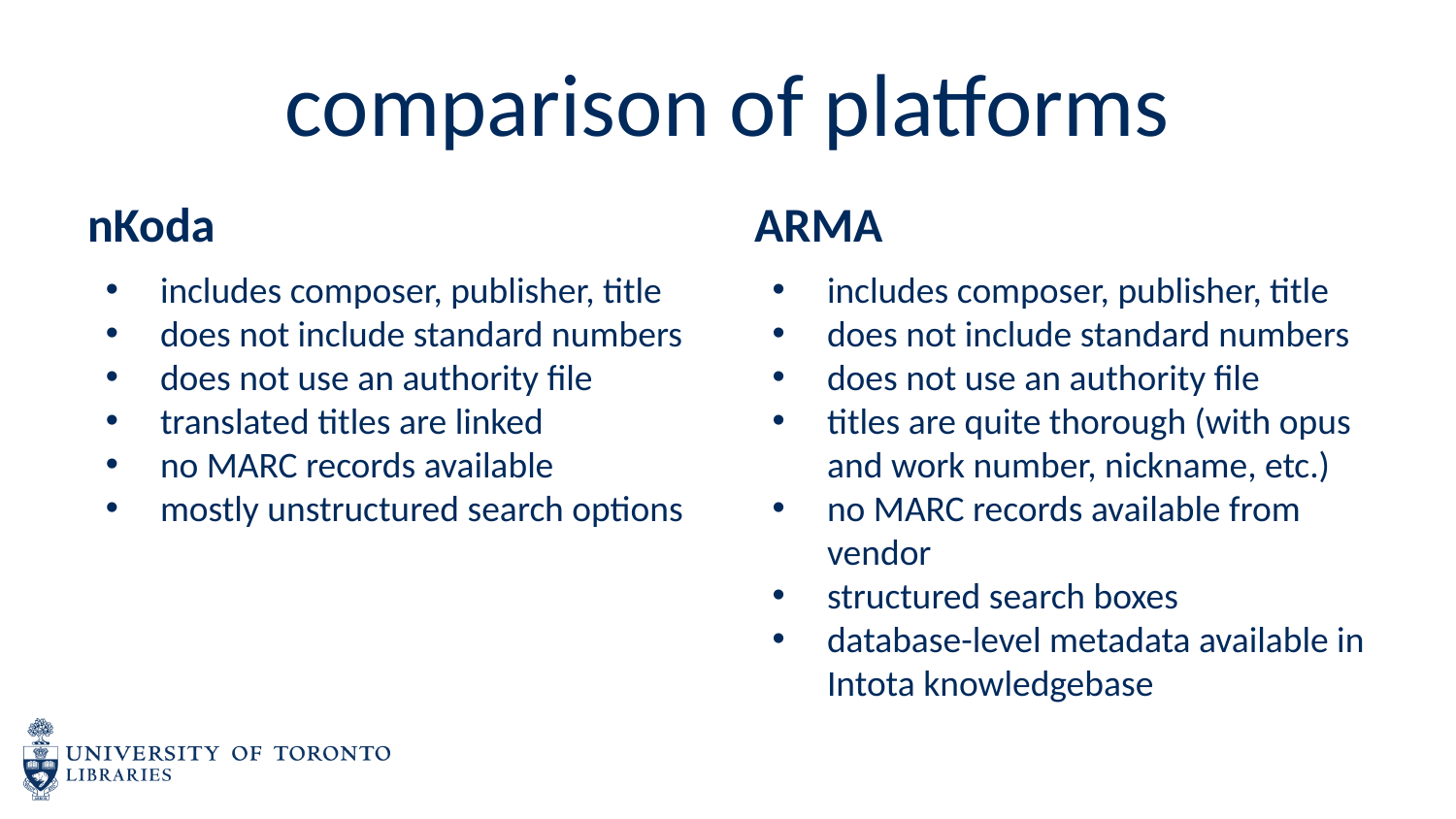

# comparison of platforms
nKoda
ARMA
includes composer, publisher, title
does not include standard numbers
does not use an authority file
translated titles are linked
no MARC records available
mostly unstructured search options
includes composer, publisher, title
does not include standard numbers
does not use an authority file
titles are quite thorough (with opus and work number, nickname, etc.)
no MARC records available from vendor
structured search boxes
database-level metadata available in Intota knowledgebase